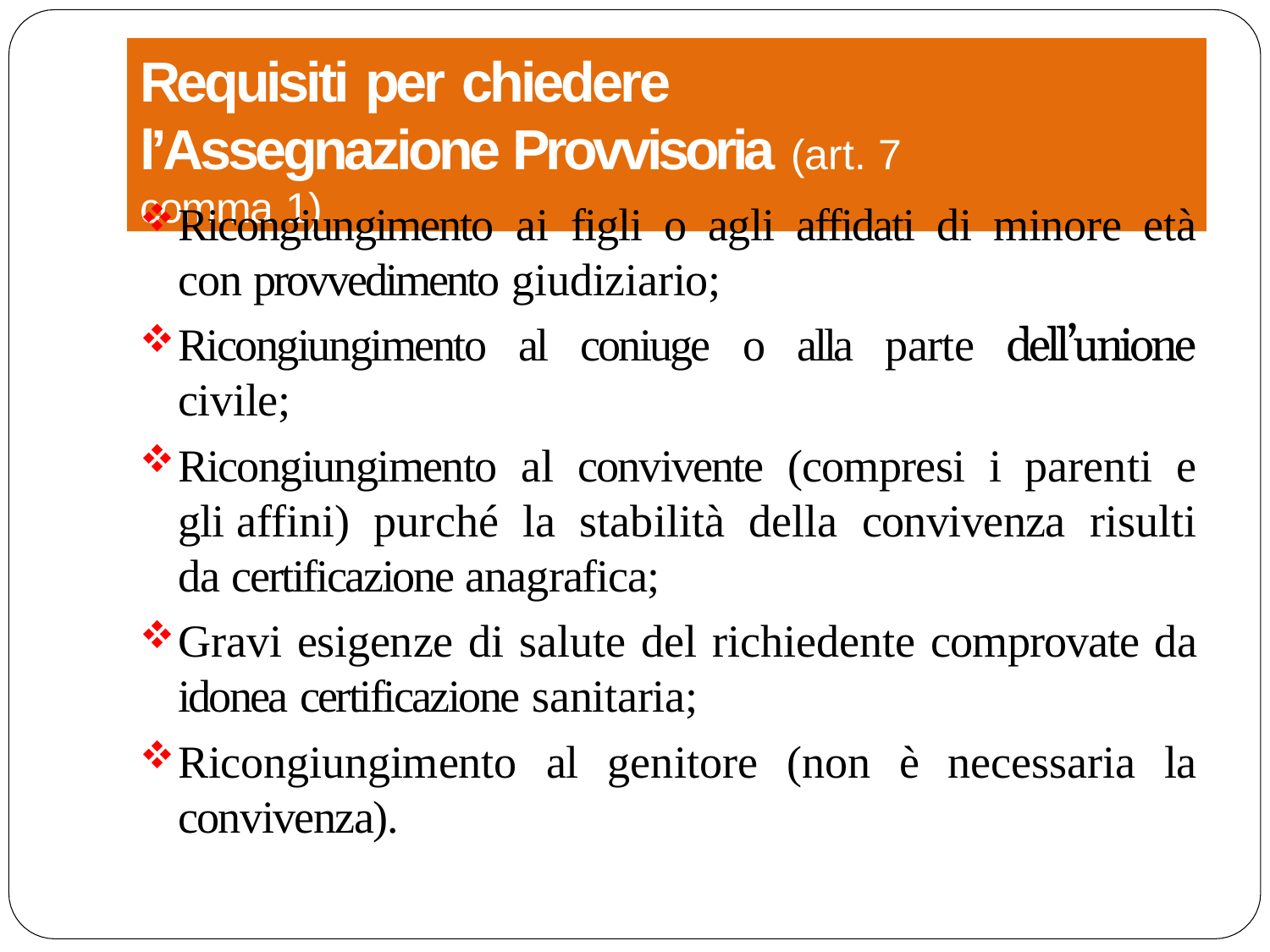

# Requisiti per chiedere l’Assegnazione Provvisoria (art. 7 comma 1)
Ricongiungimento ai figli o agli affidati di minore età con provvedimento giudiziario;
Ricongiungimento al coniuge o alla parte dell’unione civile;
Ricongiungimento al convivente (compresi i parenti e gli affini) purché la stabilità della convivenza risulti da certificazione anagrafica;
Gravi esigenze di salute del richiedente comprovate da idonea certificazione sanitaria;
Ricongiungimento  al  genitore  (non  è  necessaria  la convivenza).